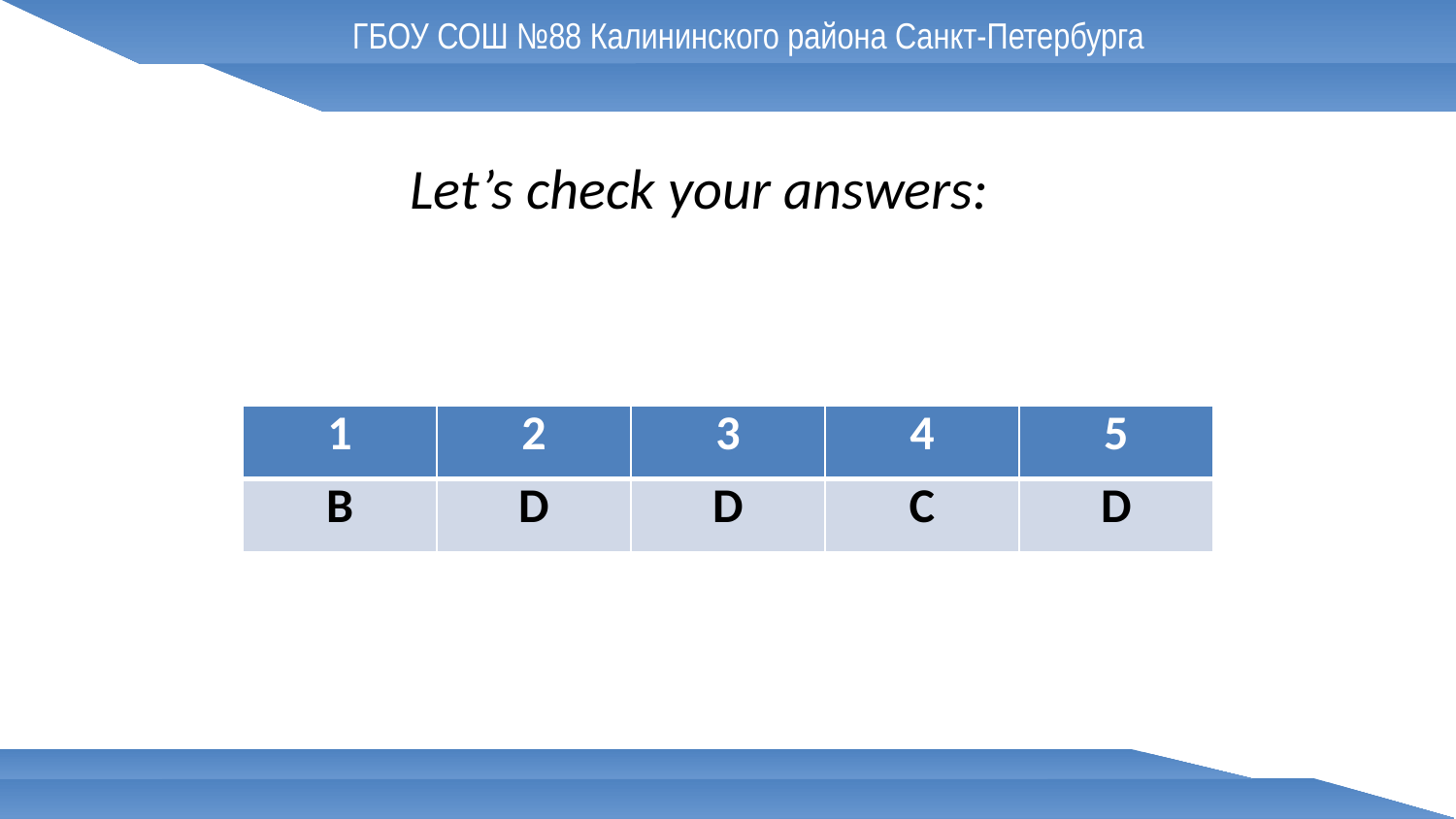

ГБОУ СОШ №88 Калининского района Санкт-Петербурга
Let’s check your answers:
| 1 | 2 | 3 | 4 | 5 |
| --- | --- | --- | --- | --- |
| B | D | D | C | D |